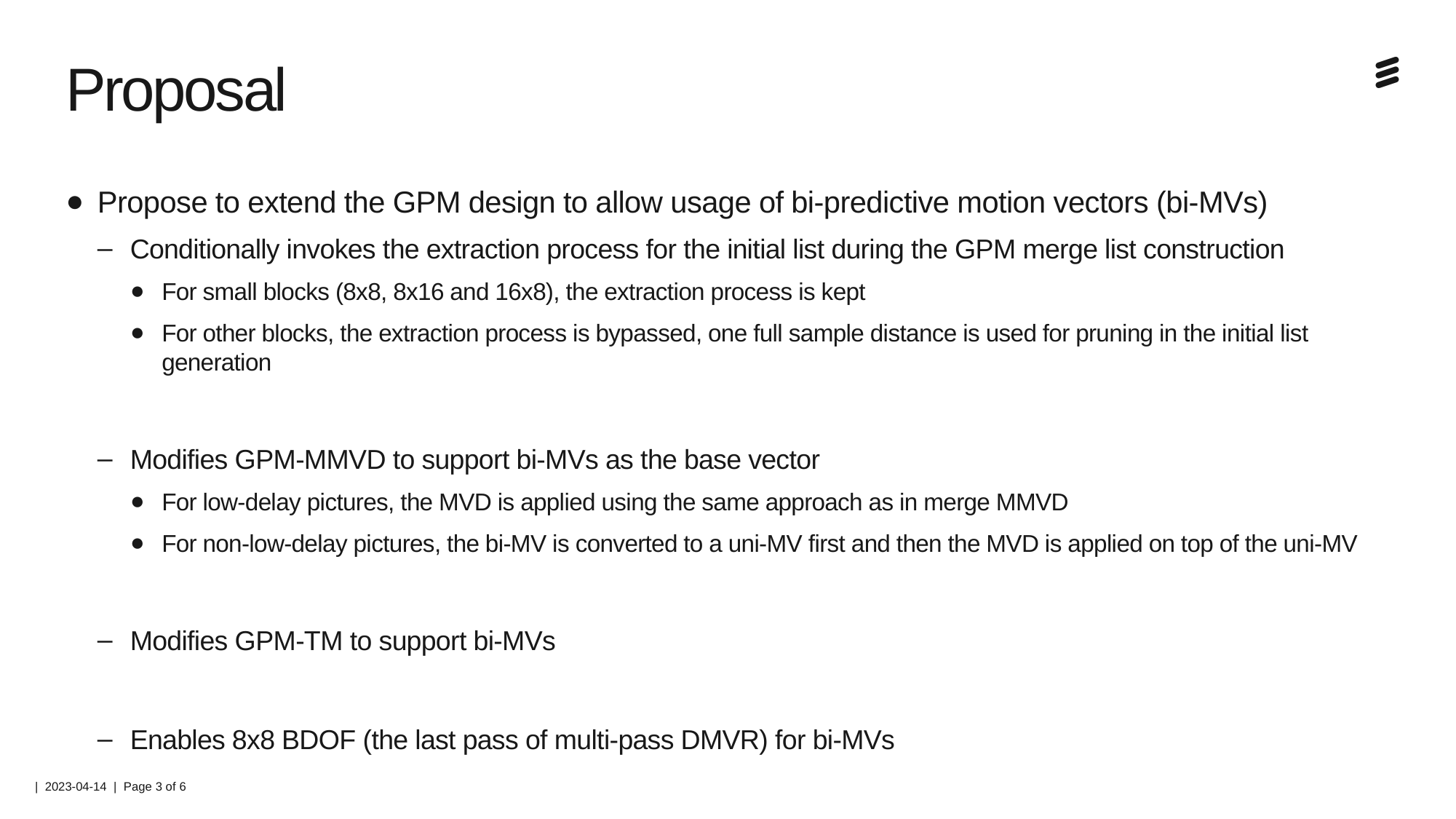

# Proposal
Propose to extend the GPM design to allow usage of bi-predictive motion vectors (bi-MVs)
Conditionally invokes the extraction process for the initial list during the GPM merge list construction
For small blocks (8x8, 8x16 and 16x8), the extraction process is kept
For other blocks, the extraction process is bypassed, one full sample distance is used for pruning in the initial list generation

Modifies GPM-MMVD to support bi-MVs as the base vector
For low-delay pictures, the MVD is applied using the same approach as in merge MMVD
For non-low-delay pictures, the bi-MV is converted to a uni-MV first and then the MVD is applied on top of the uni-MV

Modifies GPM-TM to support bi-MVs

Enables 8x8 BDOF (the last pass of multi-pass DMVR) for bi-MVs